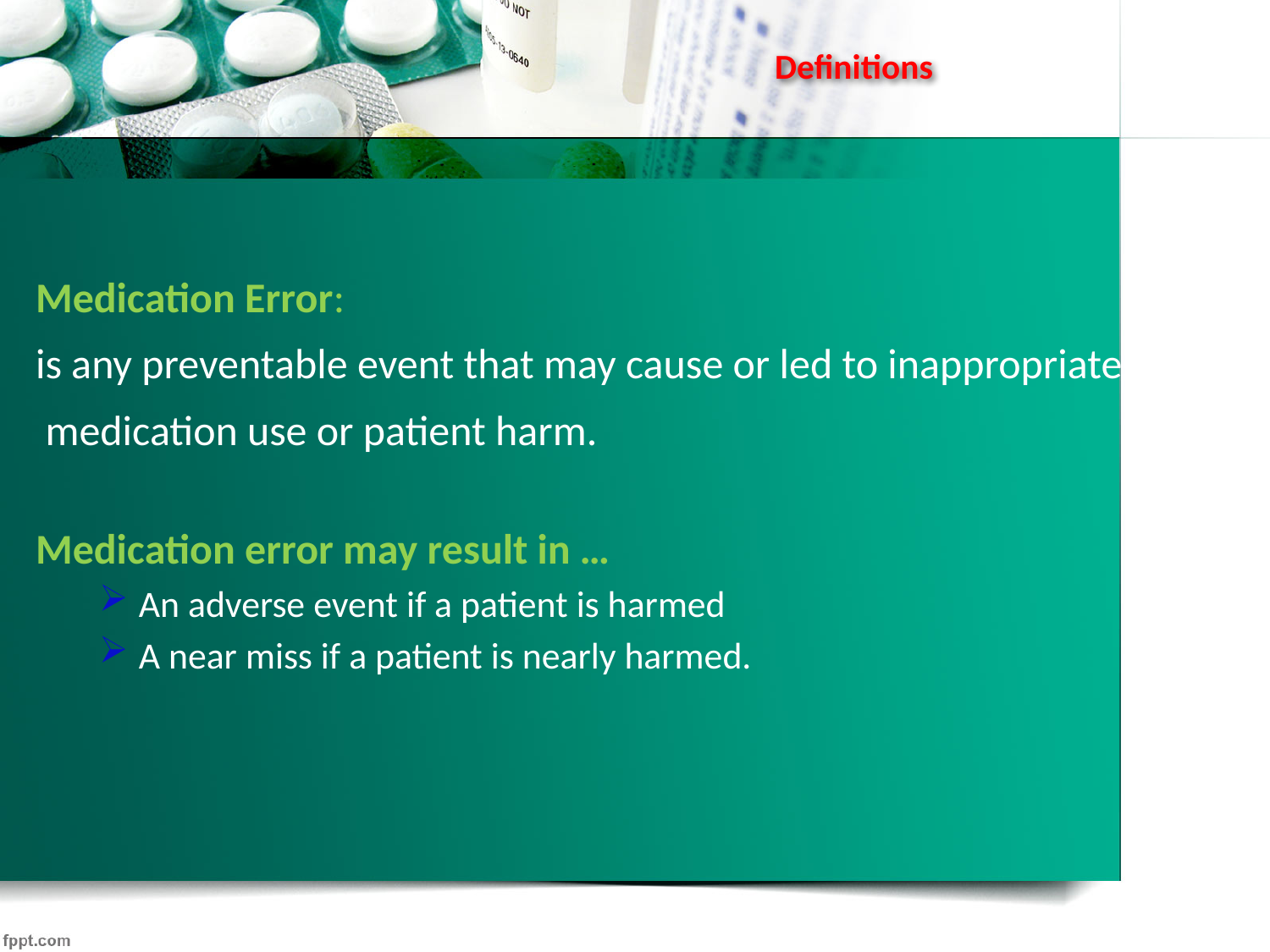

# Definitions
Medication Error:
is any preventable event that may cause or led to inappropriate
 medication use or patient harm.

Medication error may result in …
An adverse event if a patient is harmed
A near miss if a patient is nearly harmed.